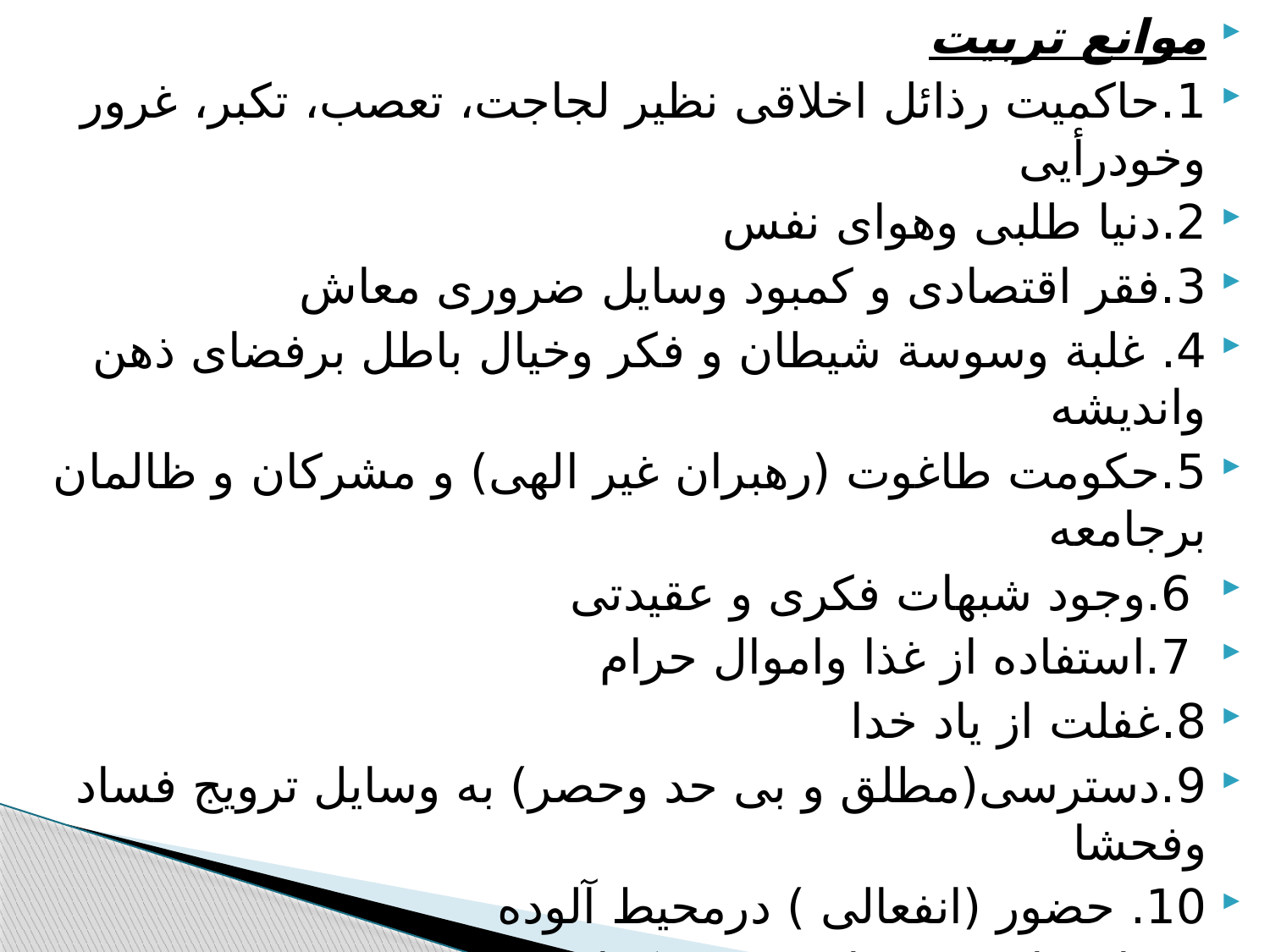

موانع تربیت
1.حاکميت رذائل اخلاقی نظير لجاجت، تعصب، تکبر، غرور وخودرأيی
2.دنيا طلبی وهوای نفس
3.فقر اقتصادی و کمبود وسايل ضروری معاش
4. غلبة وسوسة شيطان و فکر وخيال باطل برفضای ذهن وانديشه
5.حکومت طاغوت (رهبران غير الهی) و مشرکان و ظالمان برجامعه
 6.وجود شبهات فکری و عقيدتی
 7.استفاده از غذا واموال حرام
8.غفلت از ياد خدا
9.دسترسی(مطلق و بی حد وحصر) به وسايل ترويج فساد وفحشا
10. حضور (انفعالی ) درمحیط آلوده
11.احساس بی نیازی وخود کفایی